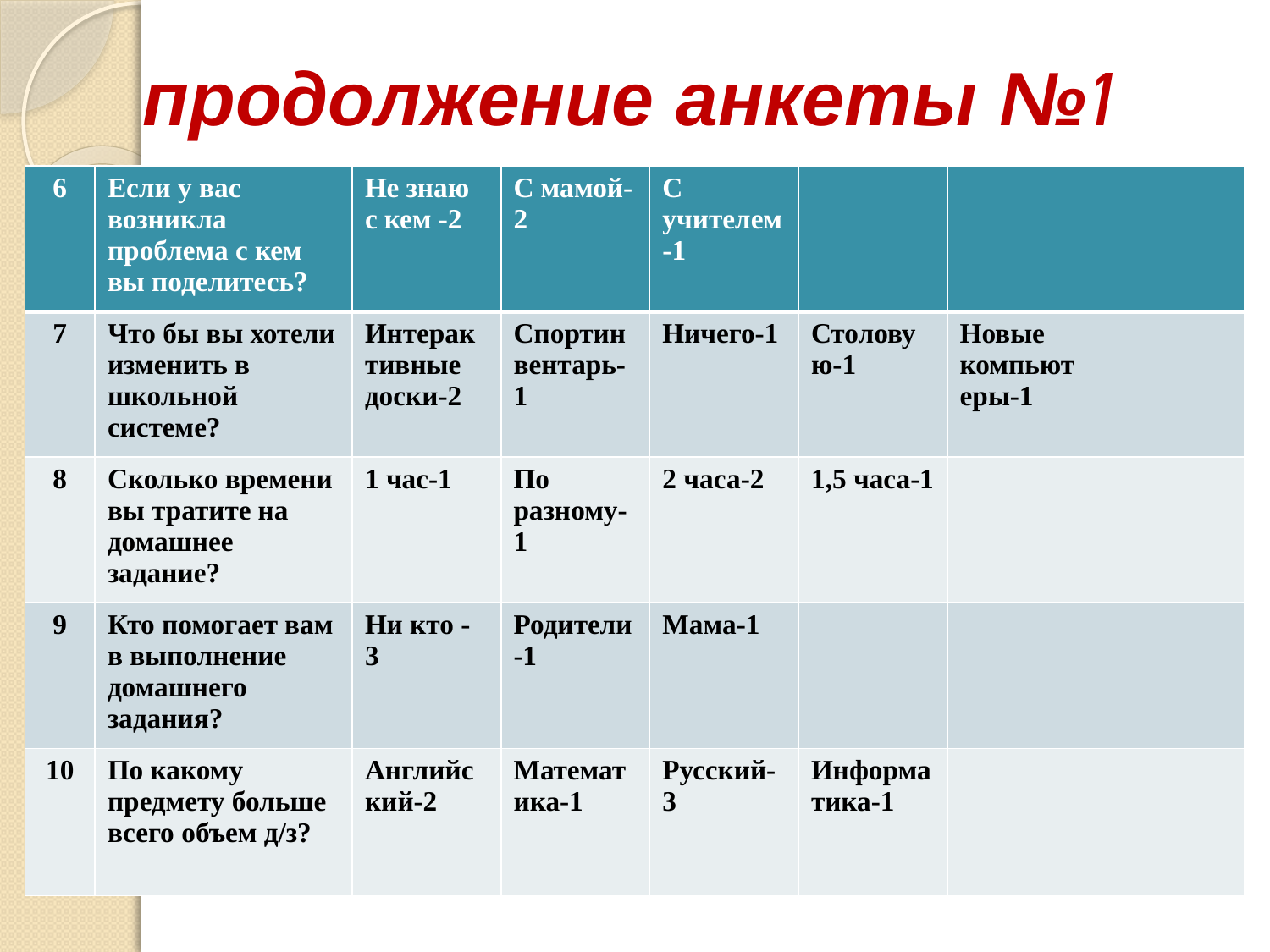

# продолжение анкеты №1
| 6 | Если у вас возникла проблема с кем вы поделитесь? | Не знаю с кем -2 | С мамой-2 | С учителем-1 |  |  |  |
| --- | --- | --- | --- | --- | --- | --- | --- |
| 7 | Что бы вы хотели изменить в школьной системе? | Интерактивные доски-2 | Спортинвентарь-1 | Ничего-1 | Столовую-1 | Новые компьютеры-1 |  |
| 8 | Сколько времени вы тратите на домашнее задание? | 1 час-1 | По разному-1 | 2 часа-2 | 1,5 часа-1 |  |  |
| 9 | Кто помогает вам в выполнение домашнего задания? | Ни кто - 3 | Родители-1 | Мама-1 |  |  |  |
| 10 | По какому предмету больше всего объем д/з? | Английский-2 | Математика-1 | Русский-3 | Информатика-1 |  |  |